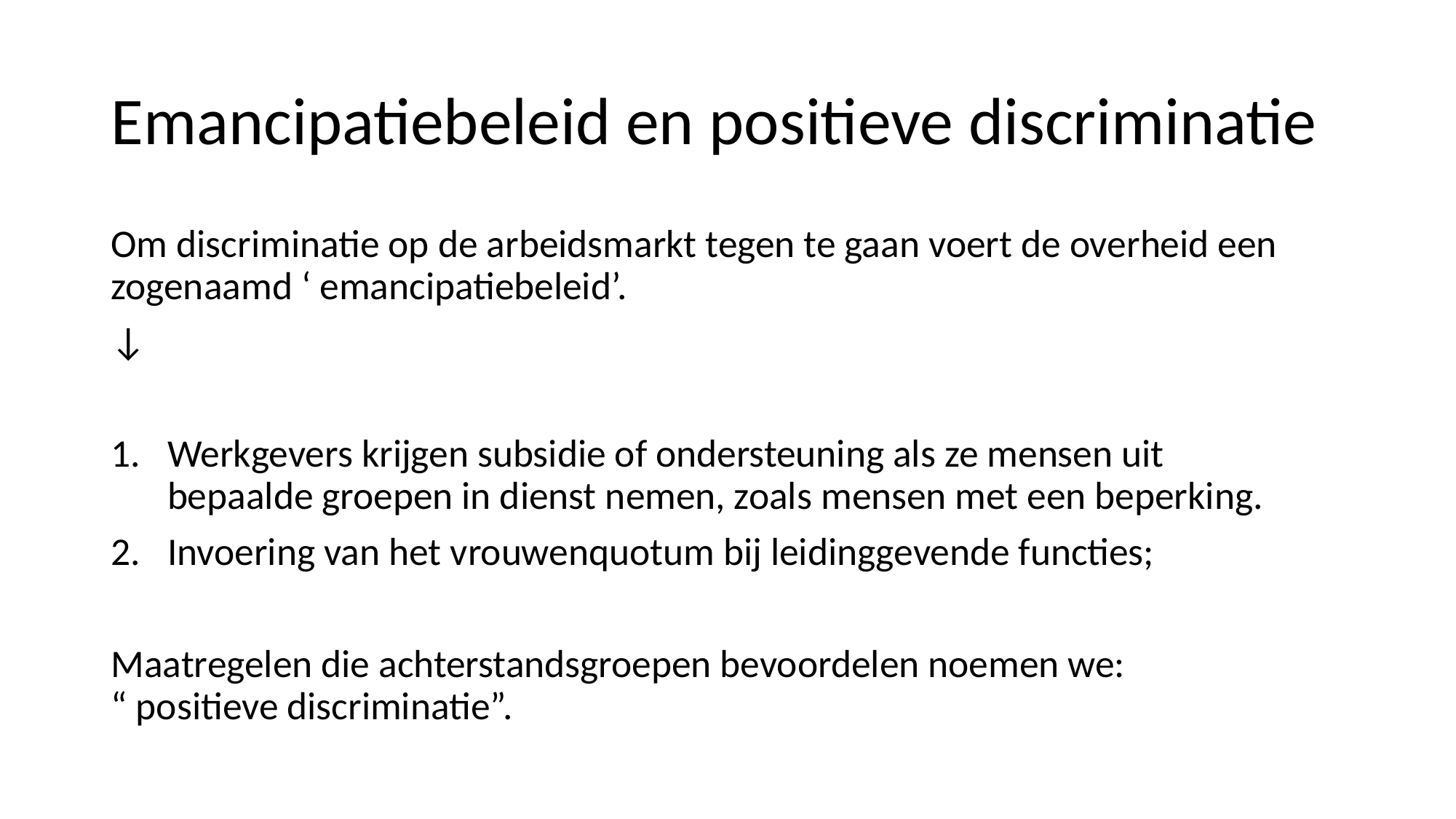

# Emancipatiebeleid en positieve discriminatie
Om discriminatie op de arbeidsmarkt tegen te gaan voert de overheid een zogenaamd ‘ emancipatiebeleid’.
↓

Werkgevers krijgen subsidie of ondersteuning als ze mensen uit
bepaalde groepen in dienst nemen, zoals mensen met een beperking.
Invoering van het vrouwenquotum bij leidinggevende functies;

Maatregelen die achterstandsgroepen bevoordelen noemen we:
“ positieve discriminatie”.